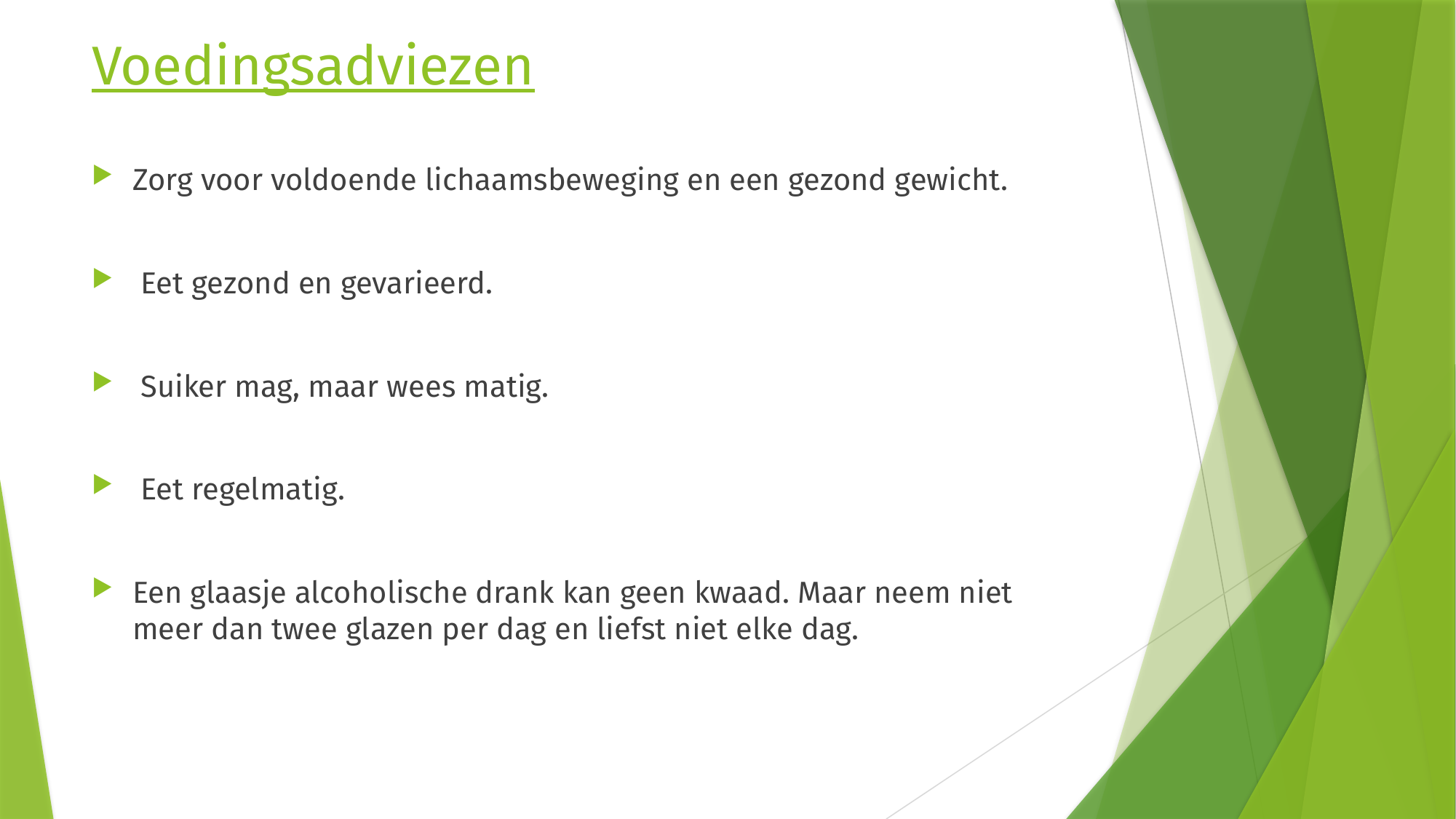

# Voedingsadviezen

Zorg voor voldoende lichaamsbeweging en een gezond gewicht.

 Eet gezond en gevarieerd.

 Suiker mag, maar wees matig.

 Eet regelmatig.

Een glaasje alcoholische drank kan geen kwaad. Maar neem niet         meer dan twee glazen per dag en liefst niet elke dag.